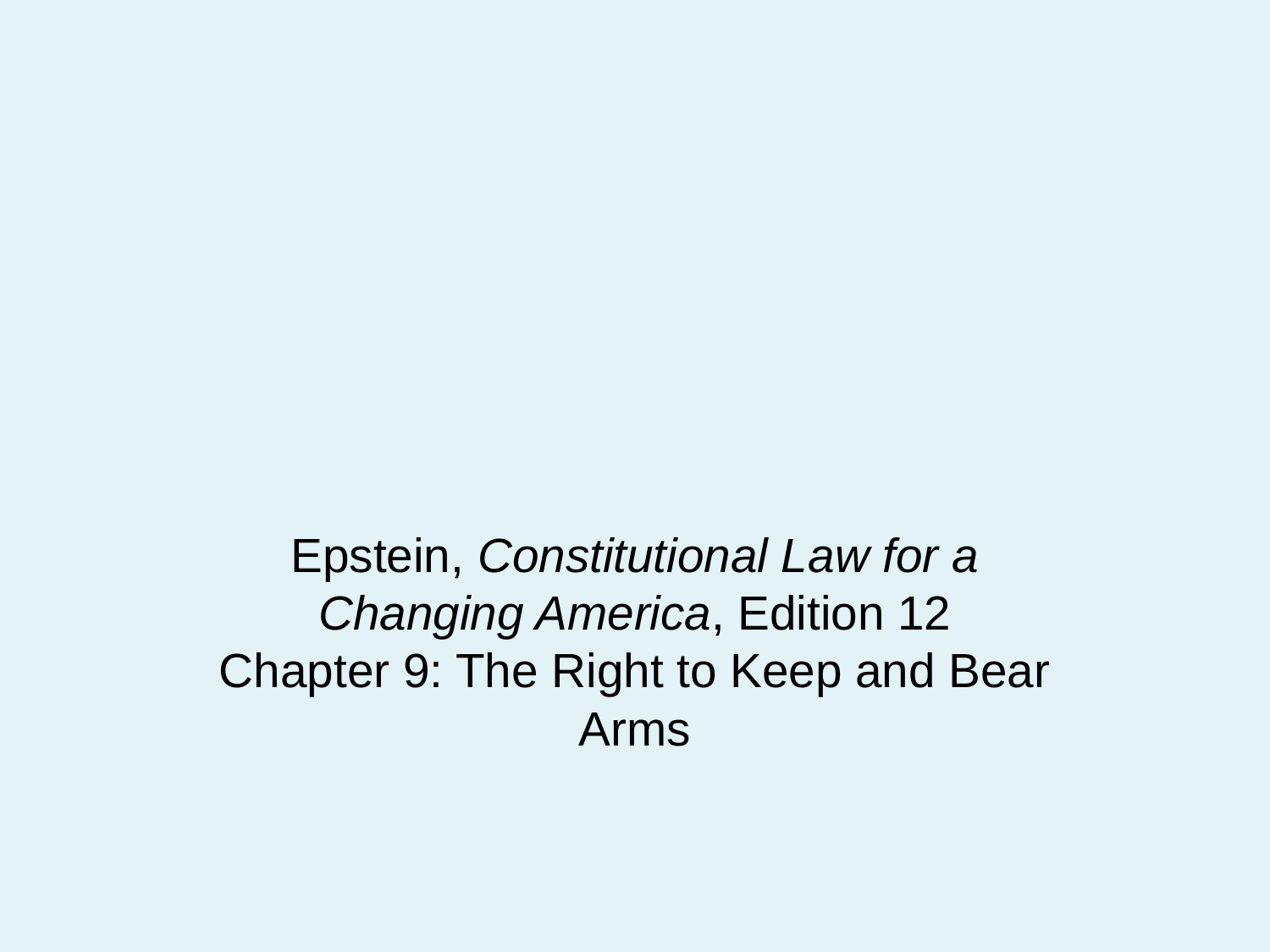

# Epstein, Constitutional Law for a Changing America, Edition 12 Chapter 9: The Right to Keep and Bear Arms